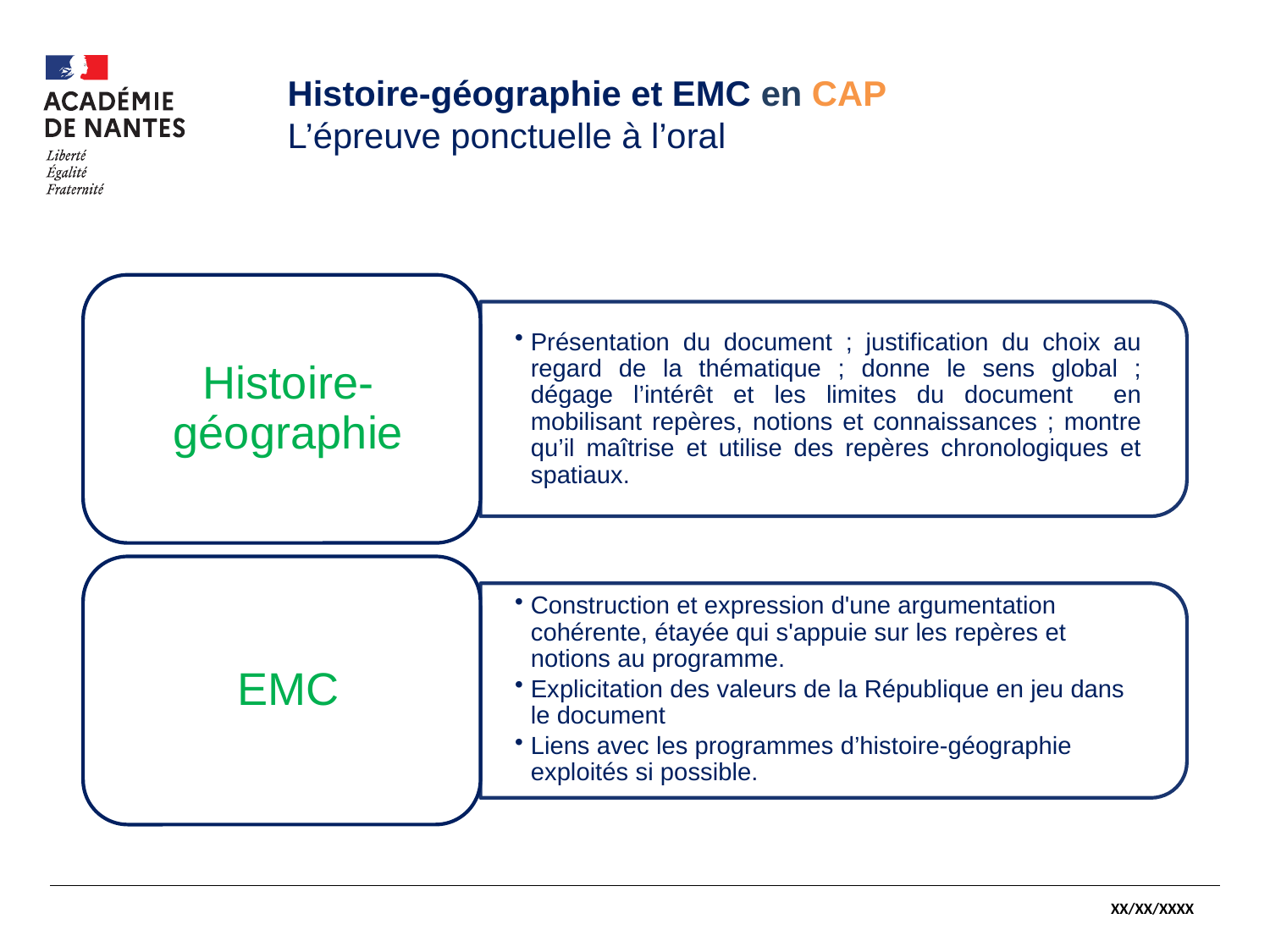

#
Histoire-géographie et EMC en CAP
L’épreuve ponctuelle à l’oral
Présentation du document ; justification du choix au regard de la thématique ; donne le sens global ; dégage l’intérêt et les limites du document  en mobilisant repères, notions et connaissances ; montre qu’il maîtrise et utilise des repères chronologiques et spatiaux.
Histoire-géographie
Construction et expression d'une argumentation cohérente, étayée qui s'appuie sur les repères et notions au programme.
Explicitation des valeurs de la République en jeu dans le document
Liens avec les programmes d’histoire-géographie exploités si possible.

EMC
XX/XX/XXXX